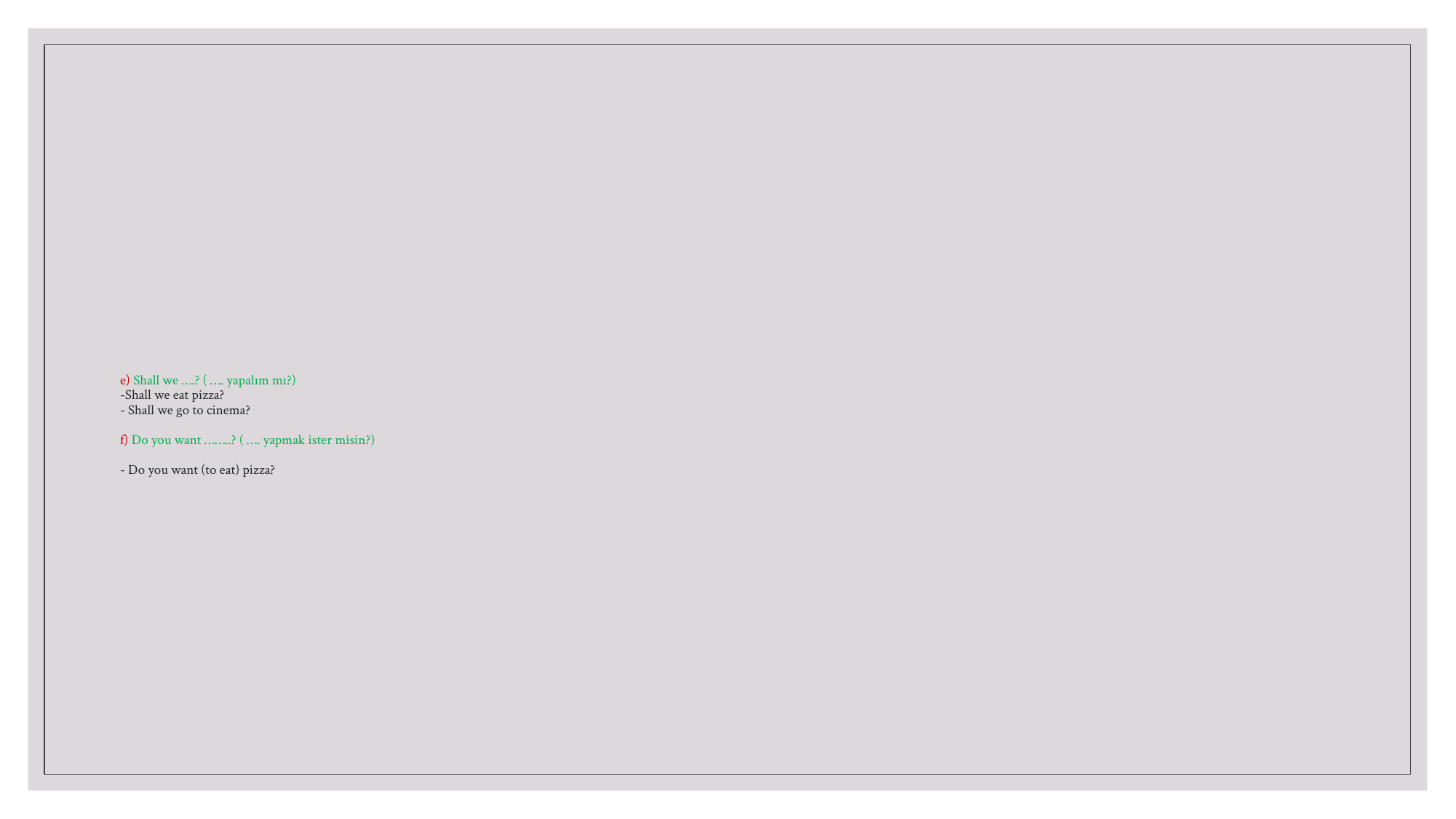

# e) Shall we ….? ( …. yapalım mı?) -Shall we eat pizza? - Shall we go to cinema? f) Do you want ……..? ( …. yapmak ister misin?) - Do you want (to eat) pizza?